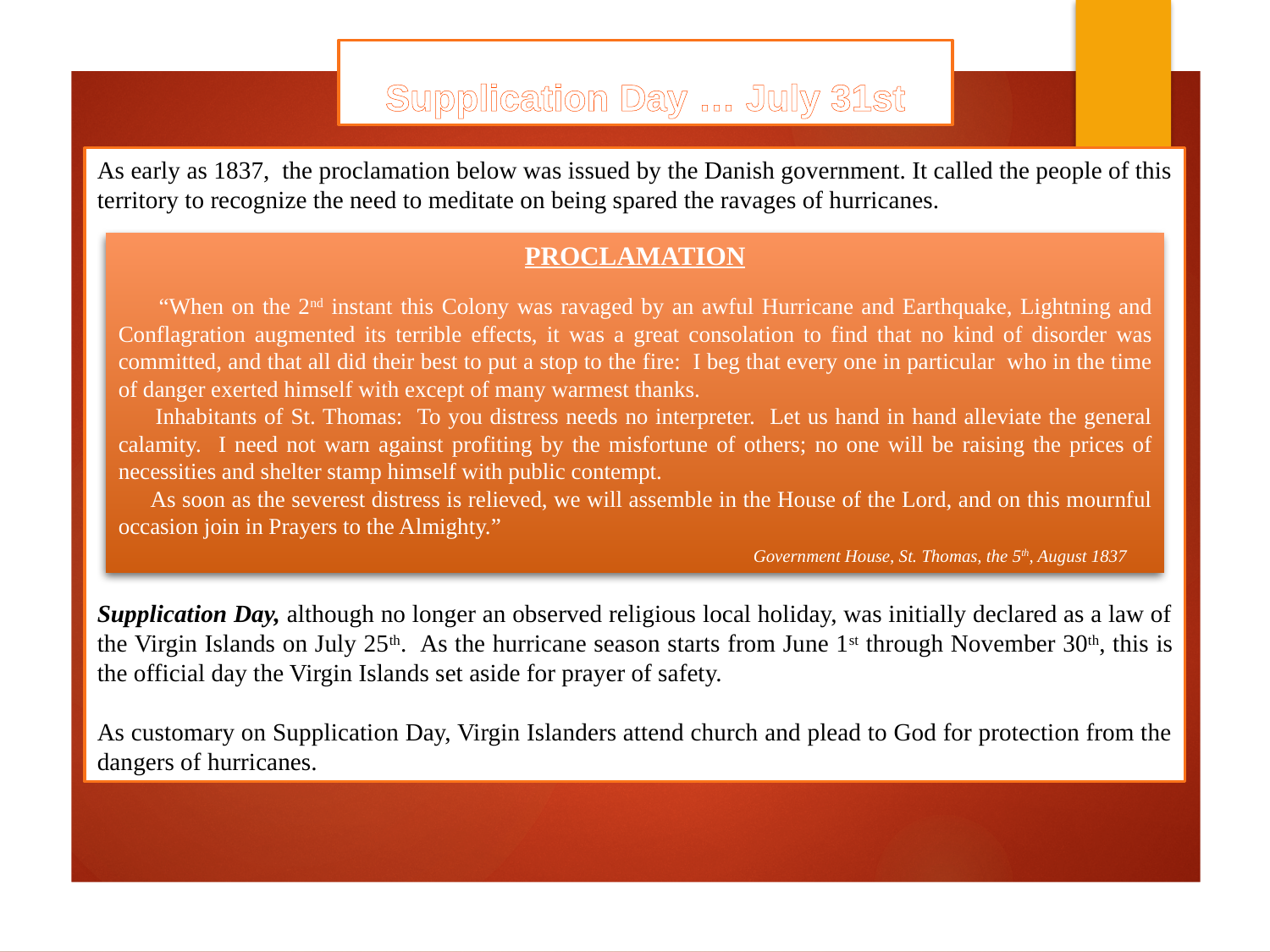

Supplication Day … July 31st
As early as 1837,  the proclamation below was issued by the Danish government. It called the people of this territory to recognize the need to meditate on being spared the ravages of hurricanes.

Supplication Day, although no longer an observed religious local holiday, was initially declared as a law of the Virgin Islands on July 25th.  As the hurricane season starts from June 1st through November 30th, this is the official day the Virgin Islands set aside for prayer of safety.

As customary on Supplication Day, Virgin Islanders attend church and plead to God for protection from the dangers of hurricanes.
PROCLAMATION

     “When on the 2nd instant this Colony was ravaged by an awful Hurricane and Earthquake, Lightning and Conflagration augmented its terrible effects, it was a great consolation to find that no kind of disorder was committed, and that all did their best to put a stop to the fire:  I beg that every one in particular  who in the time of danger exerted himself with except of many warmest thanks.
     Inhabitants of St. Thomas:  To you distress needs no interpreter.  Let us hand in hand alleviate the general calamity.  I need not warn against profiting by the misfortune of others; no one will be raising the prices of necessities and shelter stamp himself with public contempt.
     As soon as the severest distress is relieved, we will assemble in the House of the Lord, and on this mournful occasion join in Prayers to the Almighty.”
					Government House, St. Thomas, the 5th, August 1837